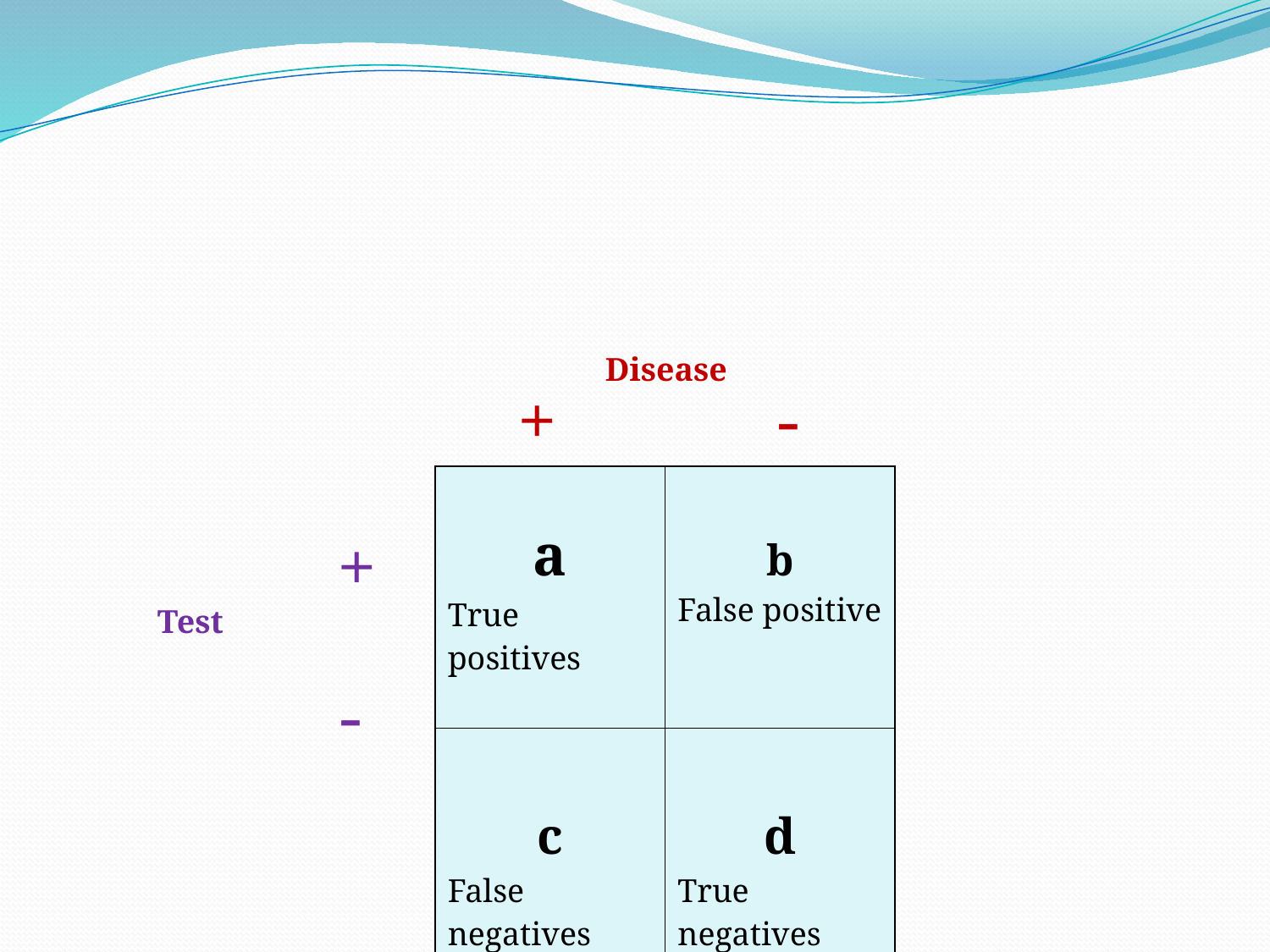

#
Disease
+            -
| a True positives | b False positive |
| --- | --- |
| c False negatives | d True negatives |
+
Test
-